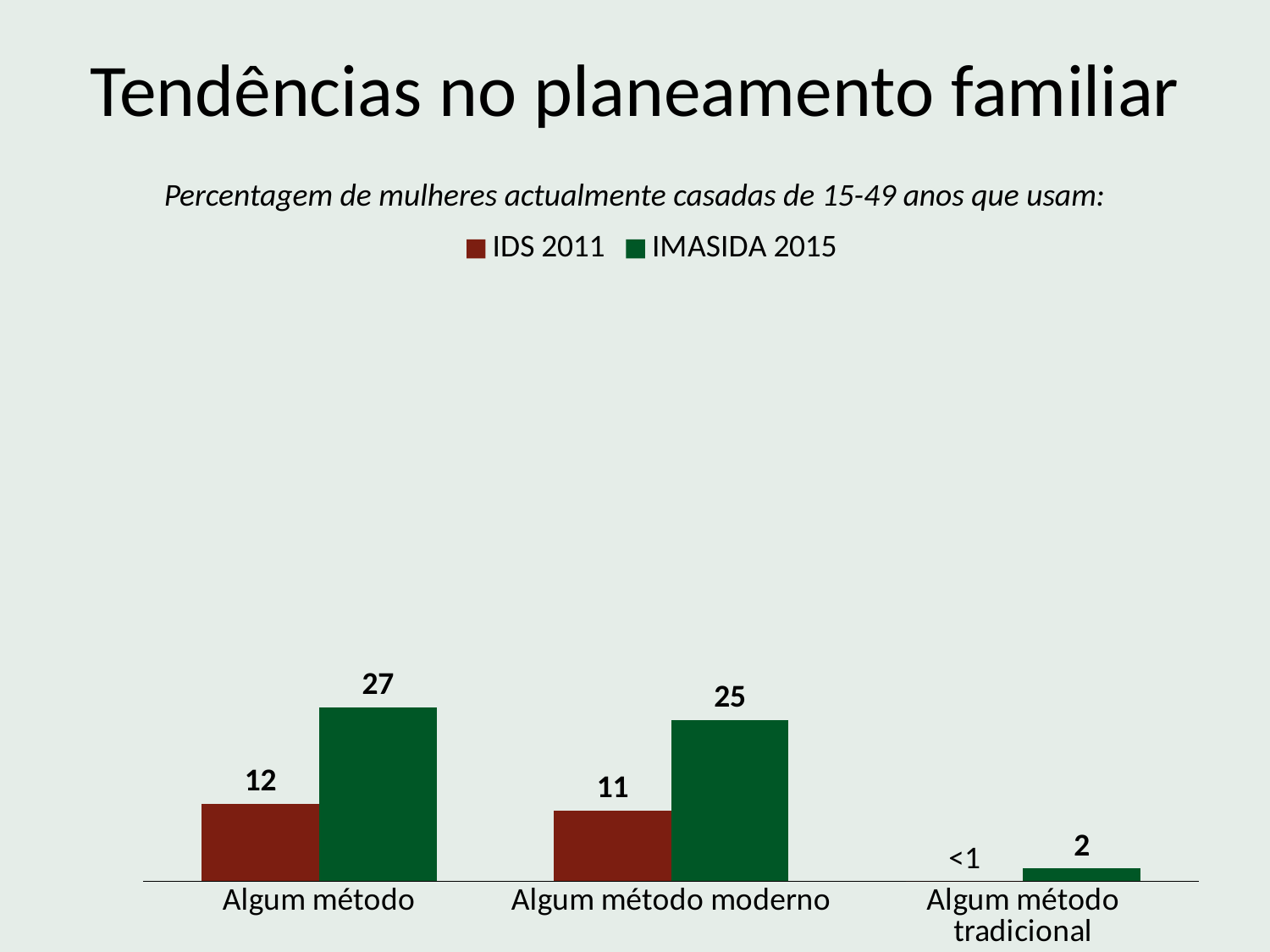

Tendências no planeamento familiar
Percentagem de mulheres actualmente casadas de 15-49 anos que usam:

### Chart

| Category | IDS 2011 | IMASIDA 2015 |
|---|---|---|
| Algum método | 12.0 | 27.0 |
| Algum método moderno | 11.0 | 25.0 |
| Algum método tradicional | 0.0 | 2.0 |